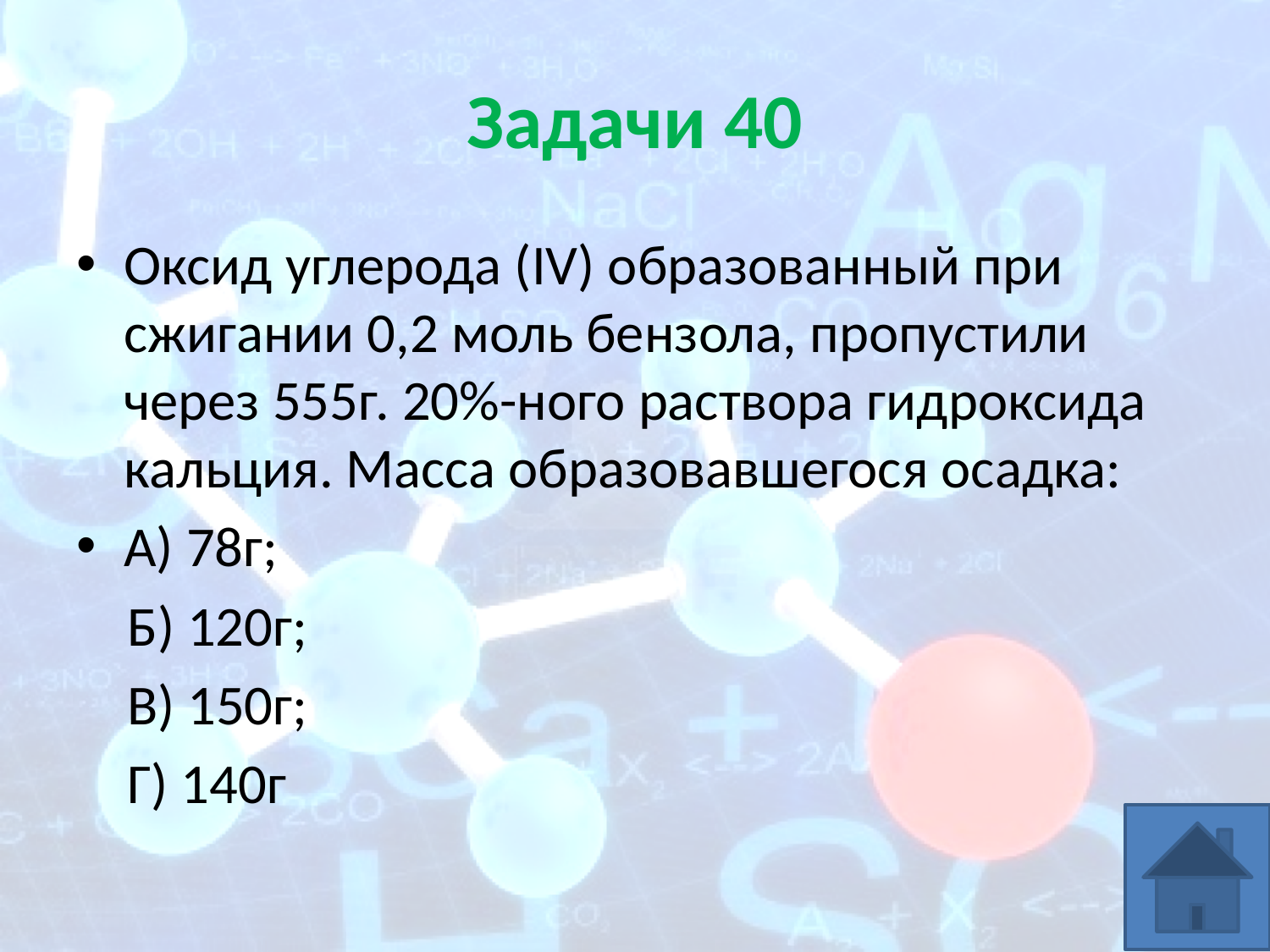

# Задачи 40
Оксид углерода (IV) образованный при сжигании 0,2 моль бензола, пропустили через 555г. 20%-ного раствора гидроксида кальция. Масса образовавшегося осадка:
А) 78г;
    Б) 120г;
    В) 150г;
    Г) 140г